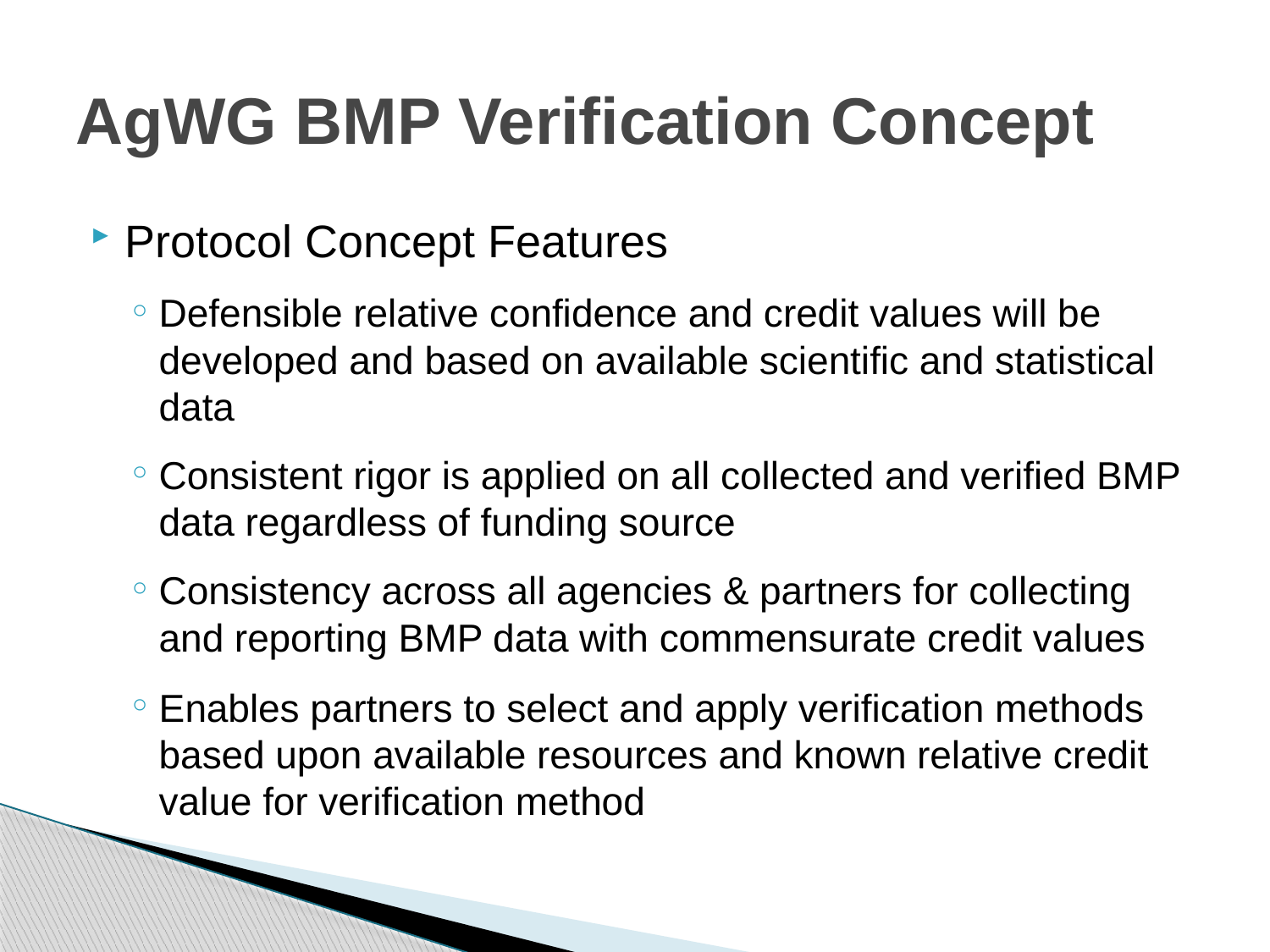

# AgWG BMP Verification Concept
Protocol Concept Features
Defensible relative confidence and credit values will be developed and based on available scientific and statistical data
Consistent rigor is applied on all collected and verified BMP data regardless of funding source
Consistency across all agencies & partners for collecting and reporting BMP data with commensurate credit values
Enables partners to select and apply verification methods based upon available resources and known relative credit value for verification method